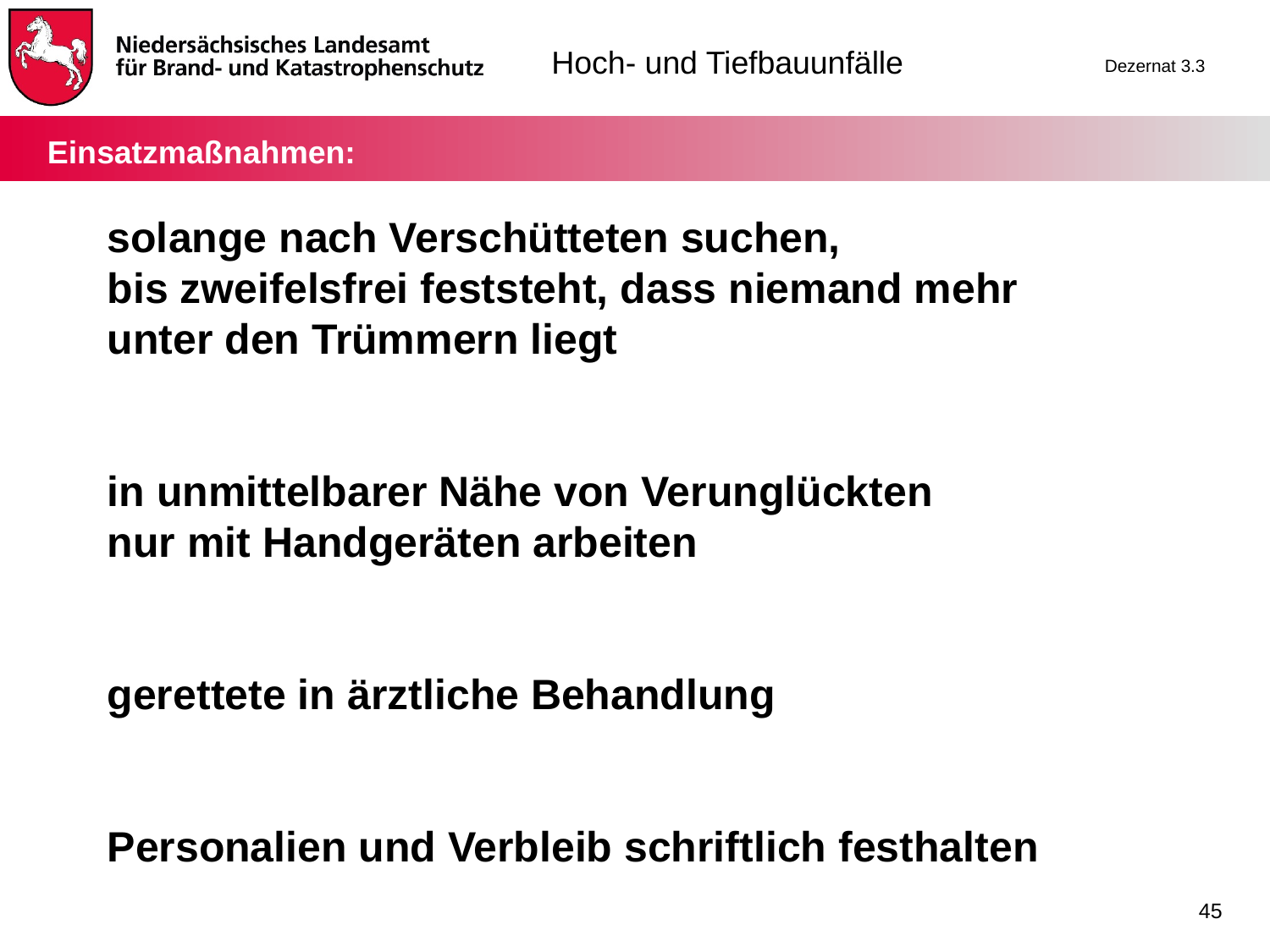

Einsatzmaßnahmen:
solange nach Verschütteten suchen,
bis zweifelsfrei feststeht, dass niemand mehr
unter den Trümmern liegt

in unmittelbarer Nähe von Verunglückten
nur mit Handgeräten arbeiten

gerettete in ärztliche Behandlung

Personalien und Verbleib schriftlich festhalten
45